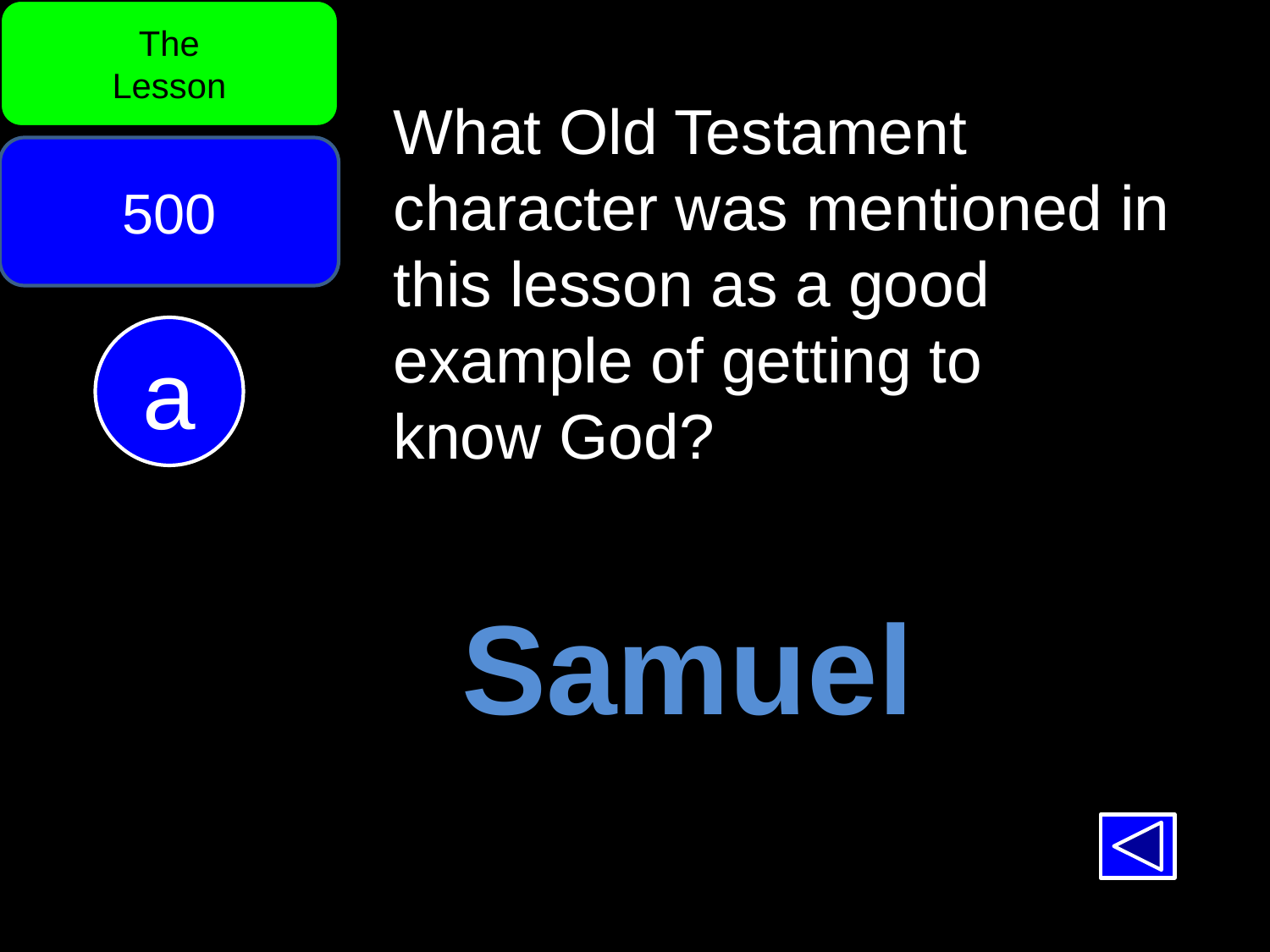

The
Lesson
What Old Testament
character was mentioned in this lesson as a good example of getting to
know God?
500
a
Samuel